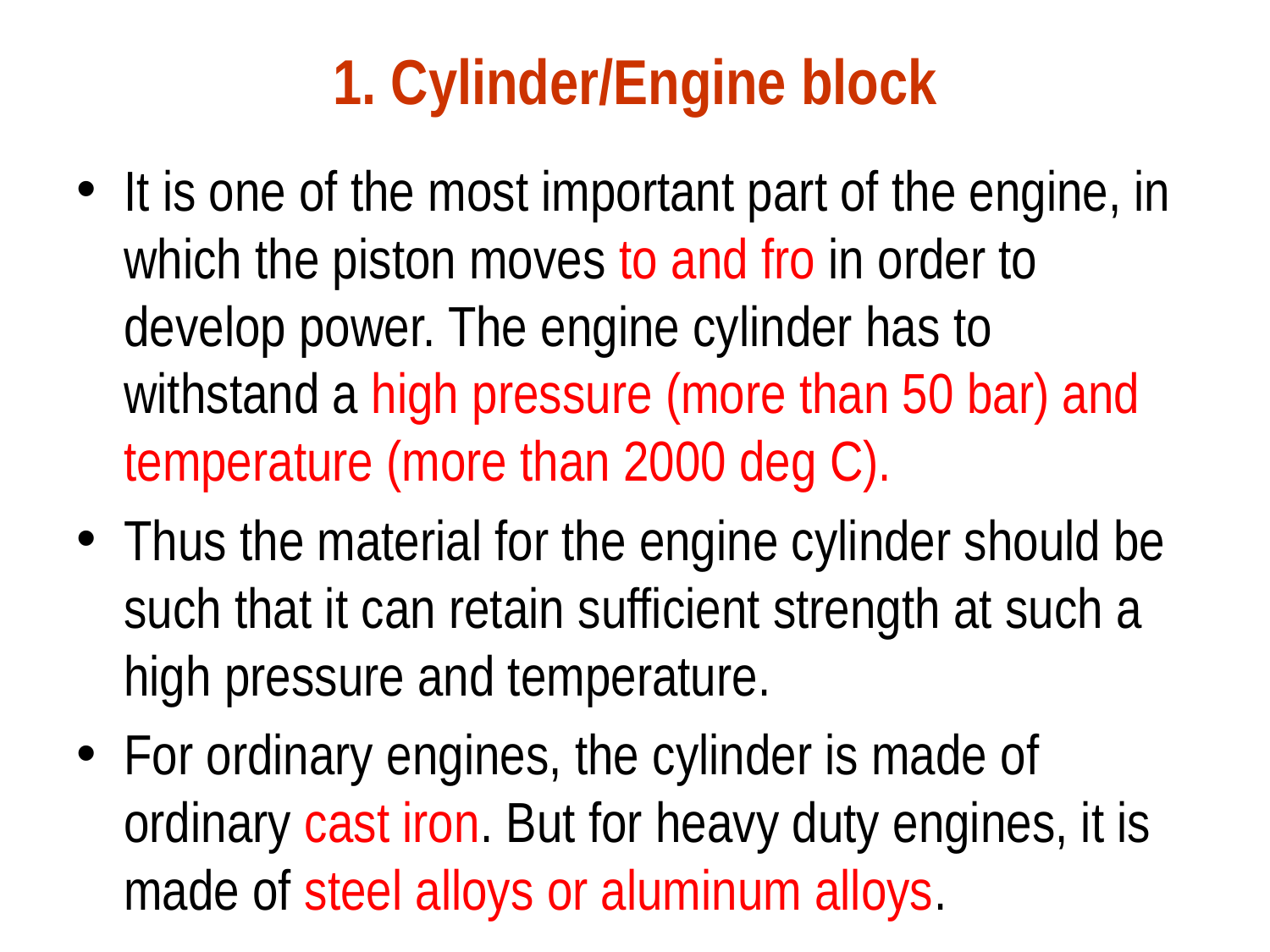

# 1. Cylinder/Engine block
It is one of the most important part of the engine, in which the piston moves to and fro in order to develop power. The engine cylinder has to withstand a high pressure (more than 50 bar) and temperature (more than 2000 deg C).
Thus the material for the engine cylinder should be such that it can retain sufficient strength at such a high pressure and temperature.
For ordinary engines, the cylinder is made of ordinary cast iron. But for heavy duty engines, it is made of steel alloys or aluminum alloys.